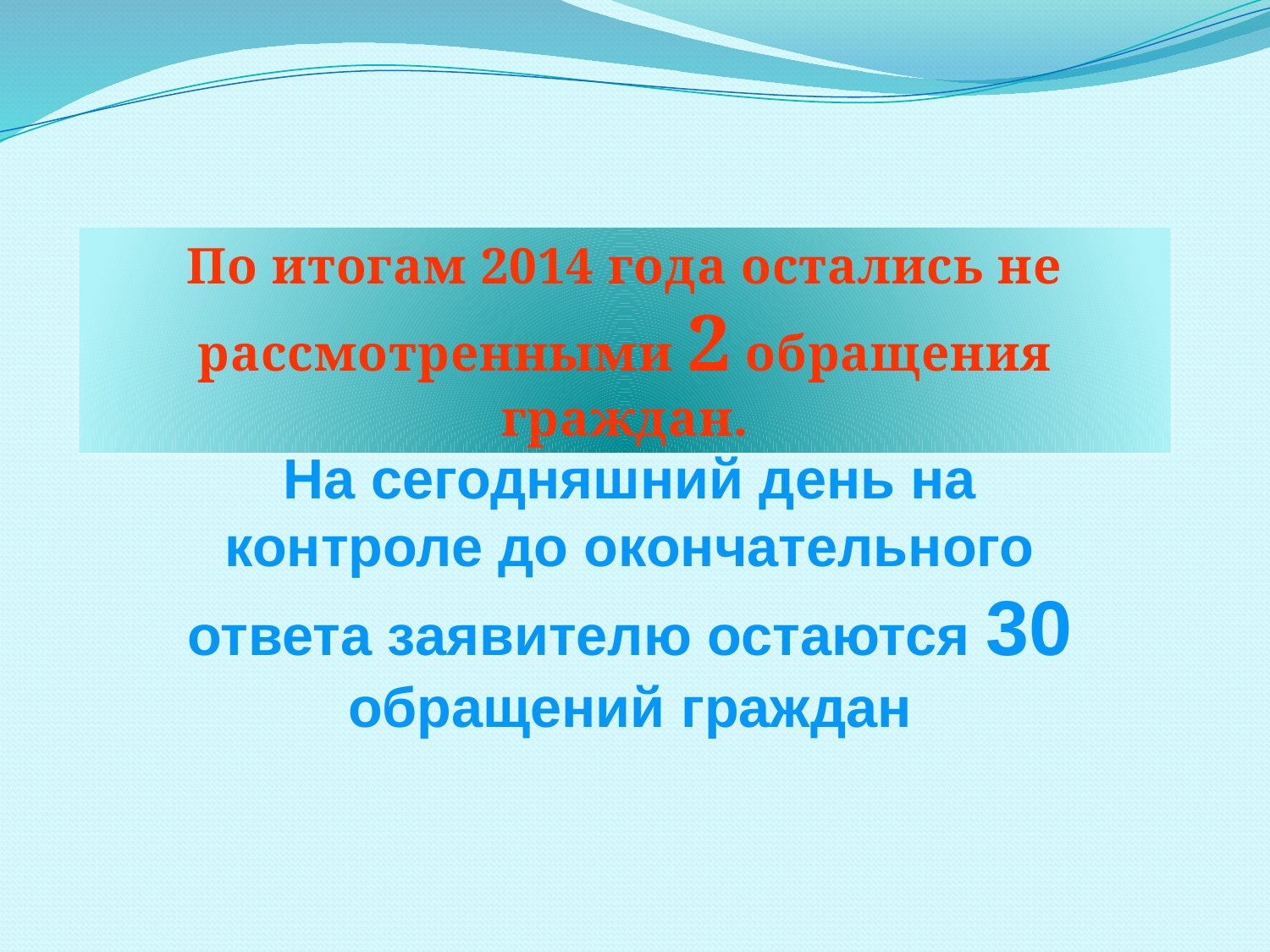

По итогам 2014 года остались не рассмотренными 2 обращения граждан.
На сегодняшний день на контроле до окончательного ответа заявителю остаются 30 обращений граждан